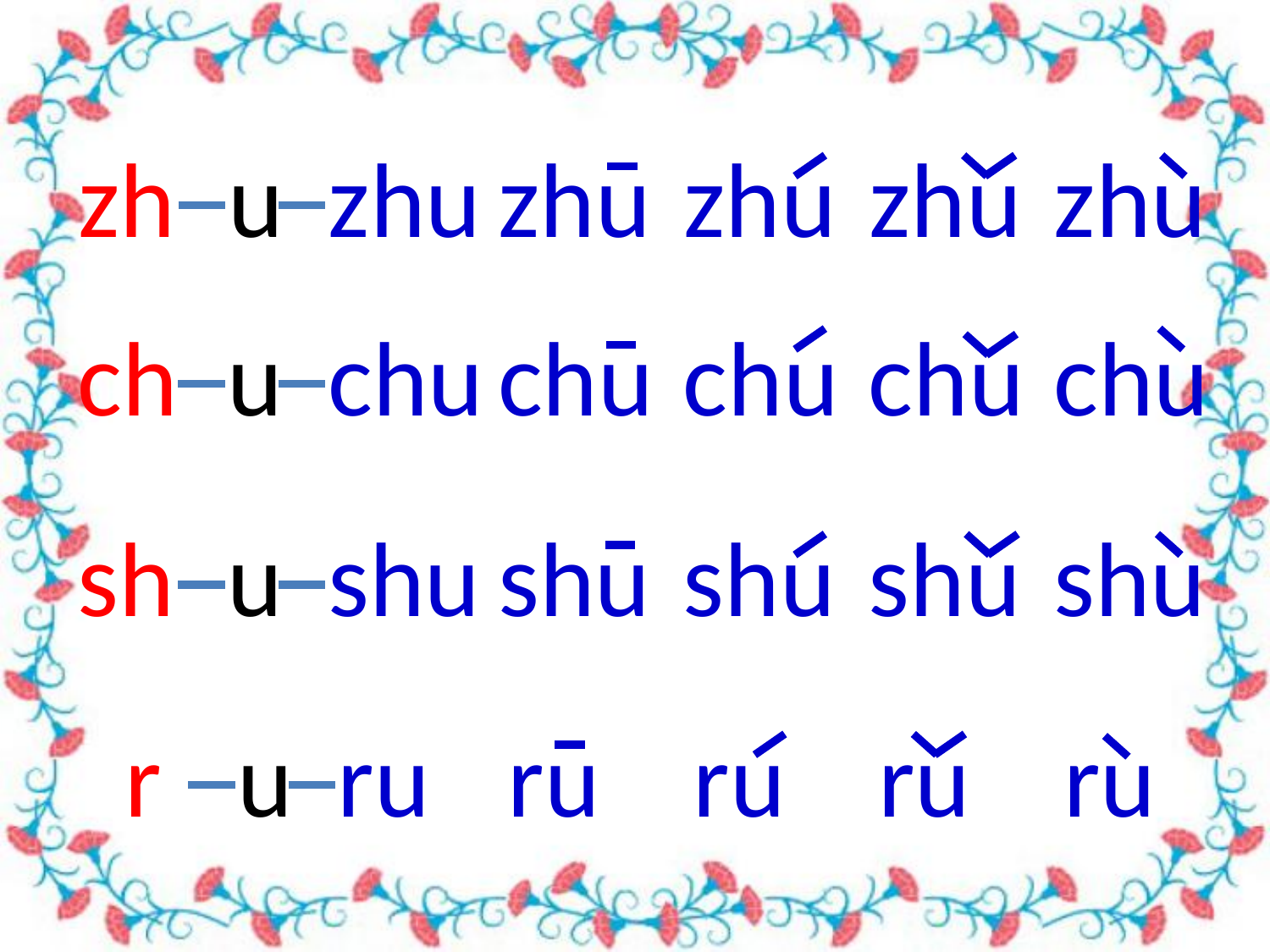

zh
u
zhu
zhu
zhu
zhu
zhu
ch
u
chu
chu
chu
chu
chu
sh
u
shu
shu
shu
shu
shu
r
u
ru
ru
ru
ru
ru